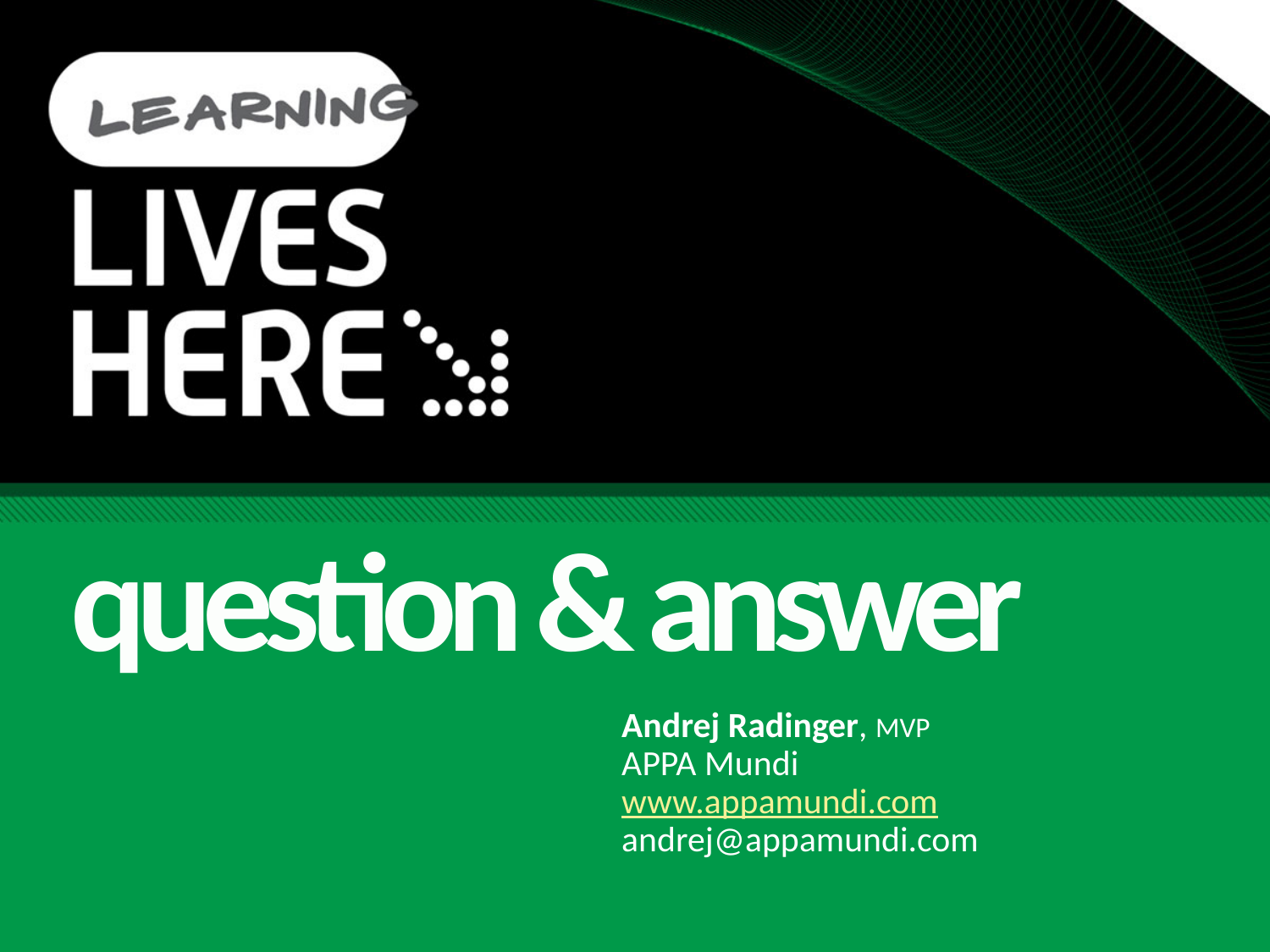

question & answer
Andrej Radinger, MVP
APPA Mundi
www.appamundi.com
andrej@appamundi.com